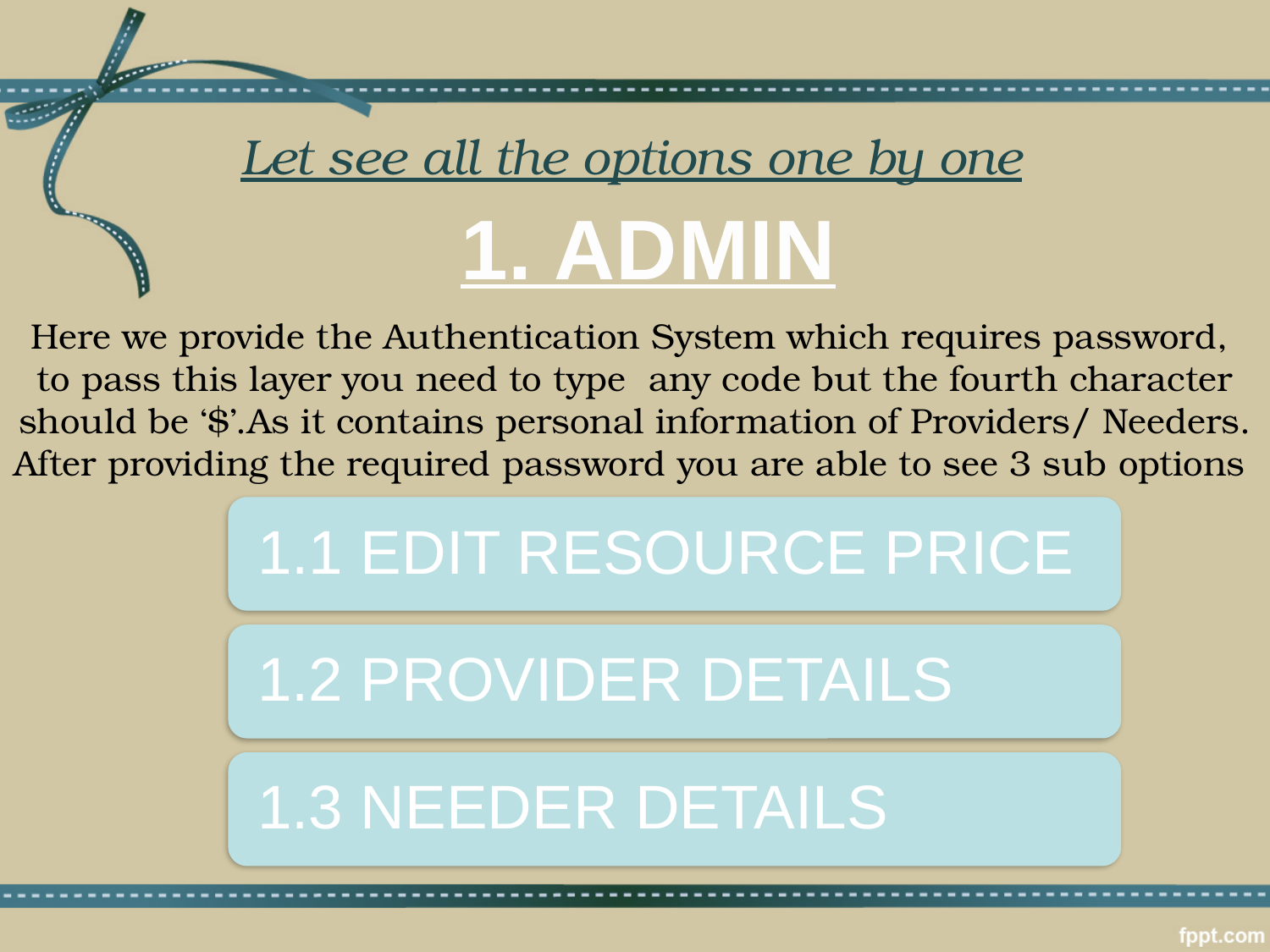

Let see all the options one by one
1. ADMIN
Here we provide the Authentication System which requires password,  to pass this layer you need to type  any code but the fourth character should be ‘$’.As it contains personal information of Providers/ Needers.
After providing the required password you are able to see 3 sub options
1.1 EDIT RESOURCE PRICE
1.2 PROVIDER DETAILS
1.3 NEEDER DETAILS